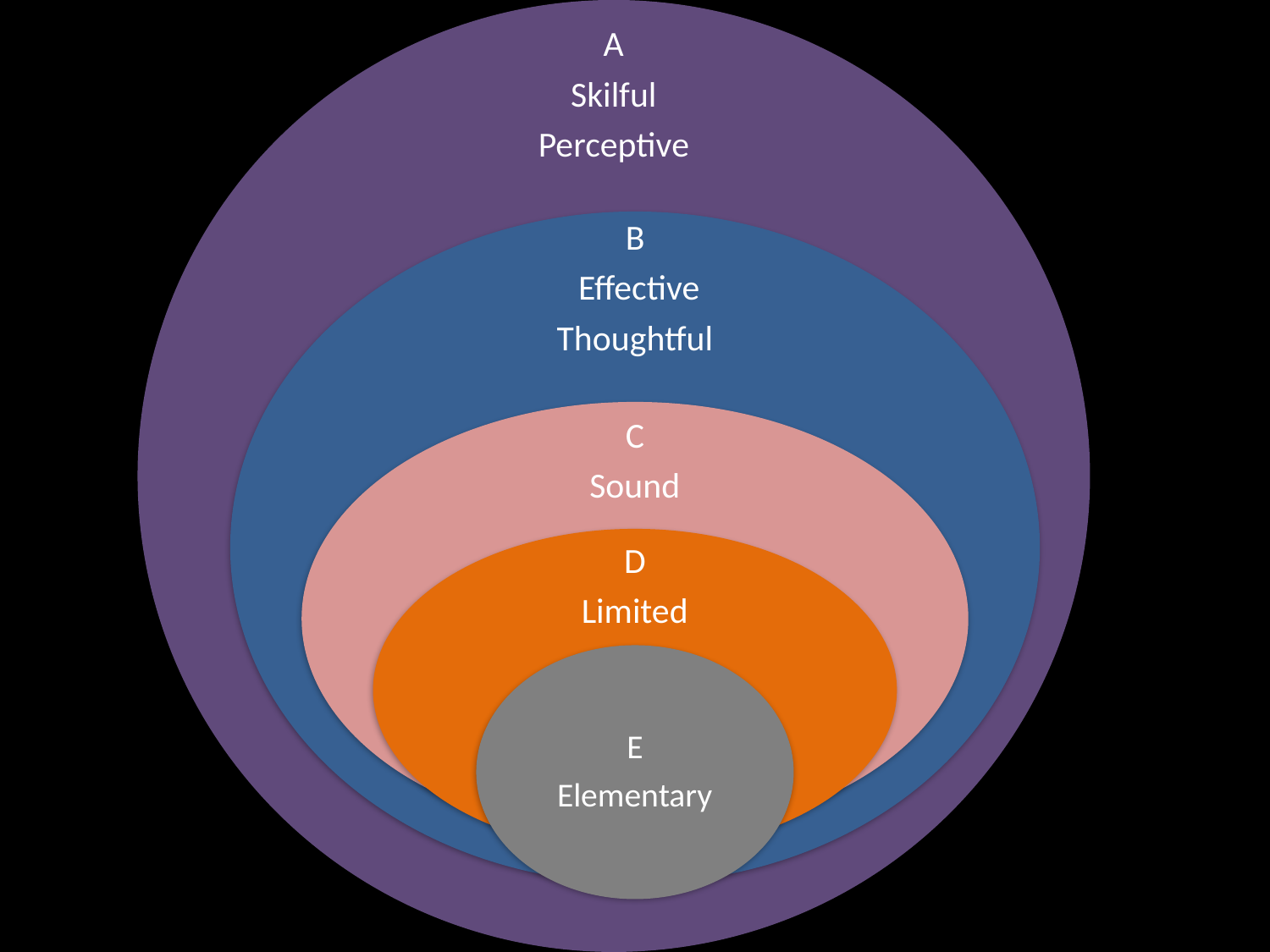

A
Skilful
Perceptive
B
 Effective
Thoughtful
C
Sound
D
Limited
E
Elementary